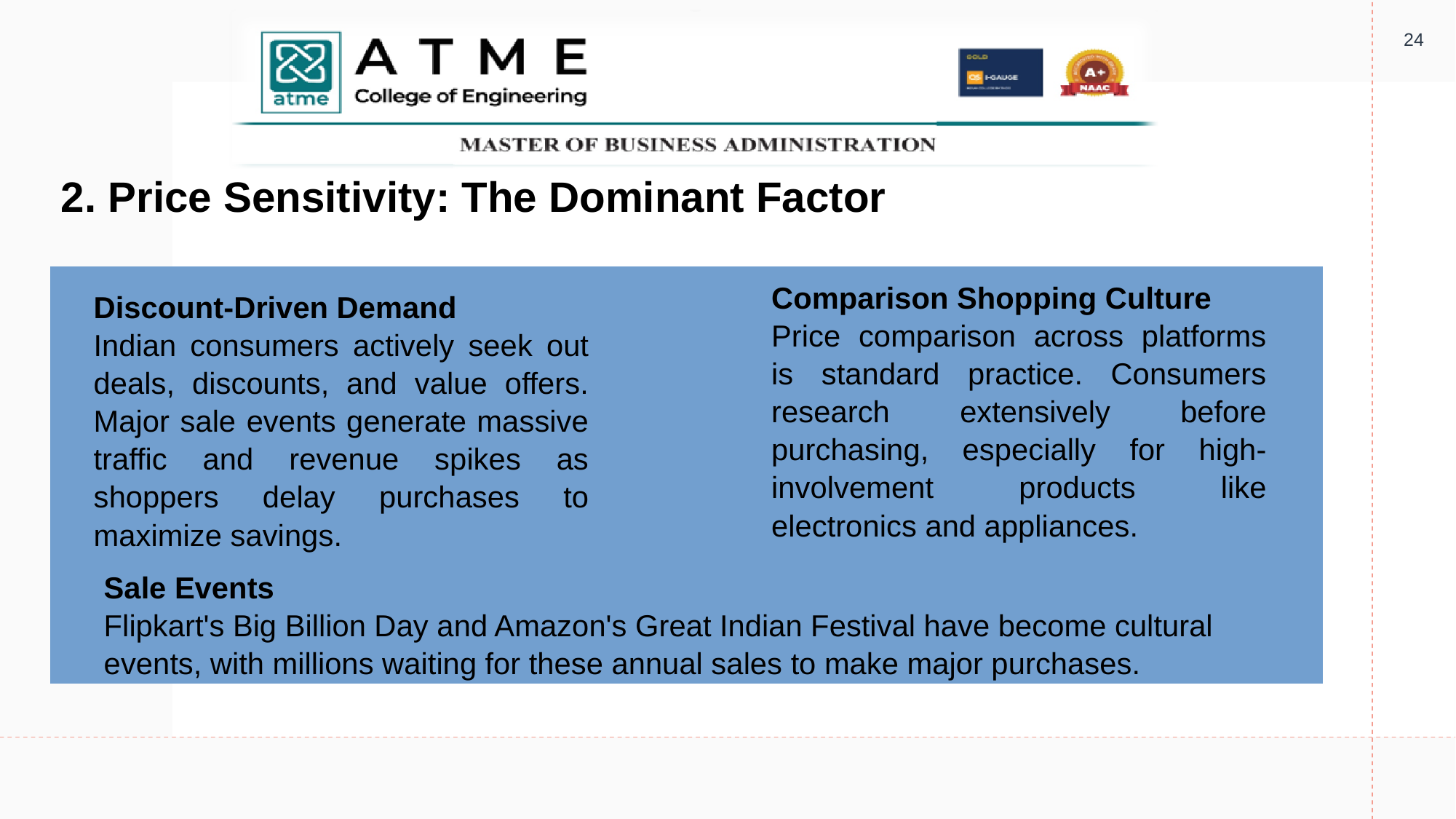

24
# 2. Price Sensitivity: The Dominant Factor

Comparison Shopping Culture
Price comparison across platforms is standard practice. Consumers research extensively before purchasing, especially for high-involvement products like electronics and appliances.

Discount-Driven Demand
Indian consumers actively seek out deals, discounts, and value offers. Major sale events generate massive traffic and revenue spikes as shoppers delay purchases to maximize savings.

Sale Events
Flipkart's Big Billion Day and Amazon's Great Indian Festival have become cultural events, with millions waiting for these annual sales to make major purchases.